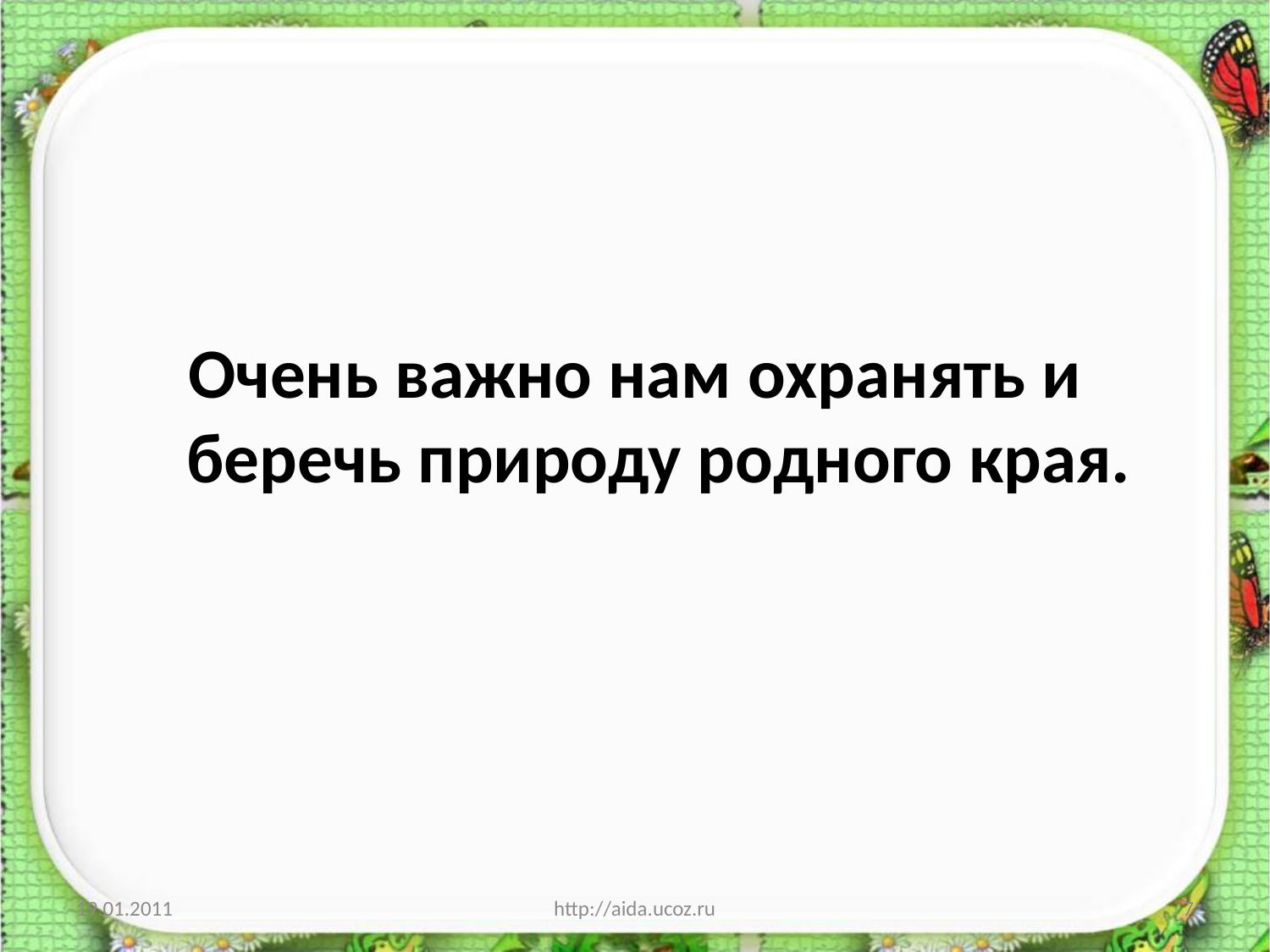

#

Очень важно нам охранять и беречь природу родного края.
19.01.2011
http://aida.ucoz.ru
7